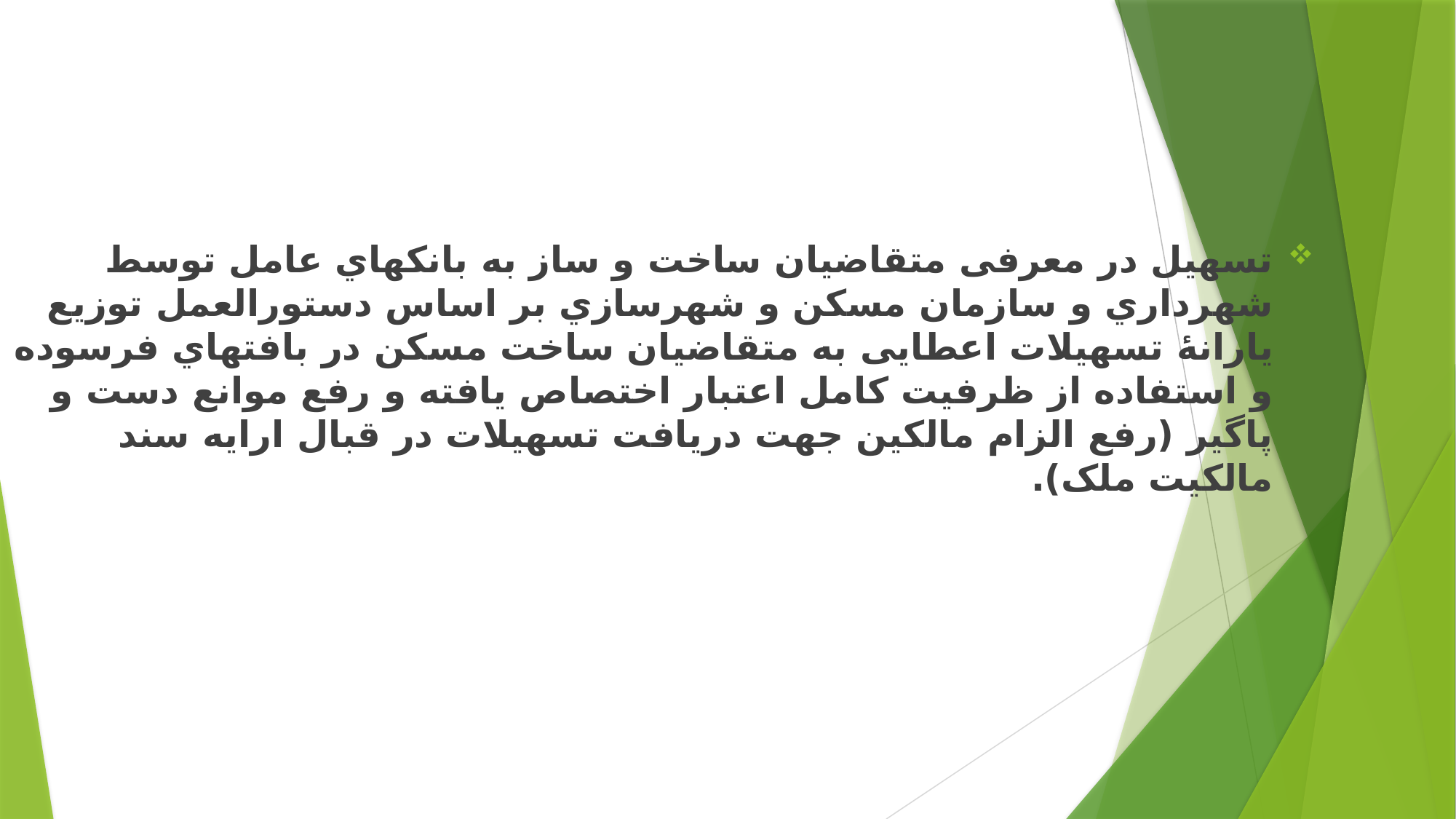

#
تسهیل در معرفی متقاضیان ساخت و ساز به بانکهاي عامل توسط شهرداري و سازمان مسکن و شهرسازي بر اساس دستورالعمل توزیع یارانۀ تسهیلات اعطایی به متقاضیان ساخت مسکن در بافتهاي فرسوده و استفاده از ظرفیت کامل اعتبار اختصاص یافته و رفع موانع دست و پاگیر (رفع الزام مالکین جهت دریافت تسهیلات در قبال ارایه سند مالکیت ملک).